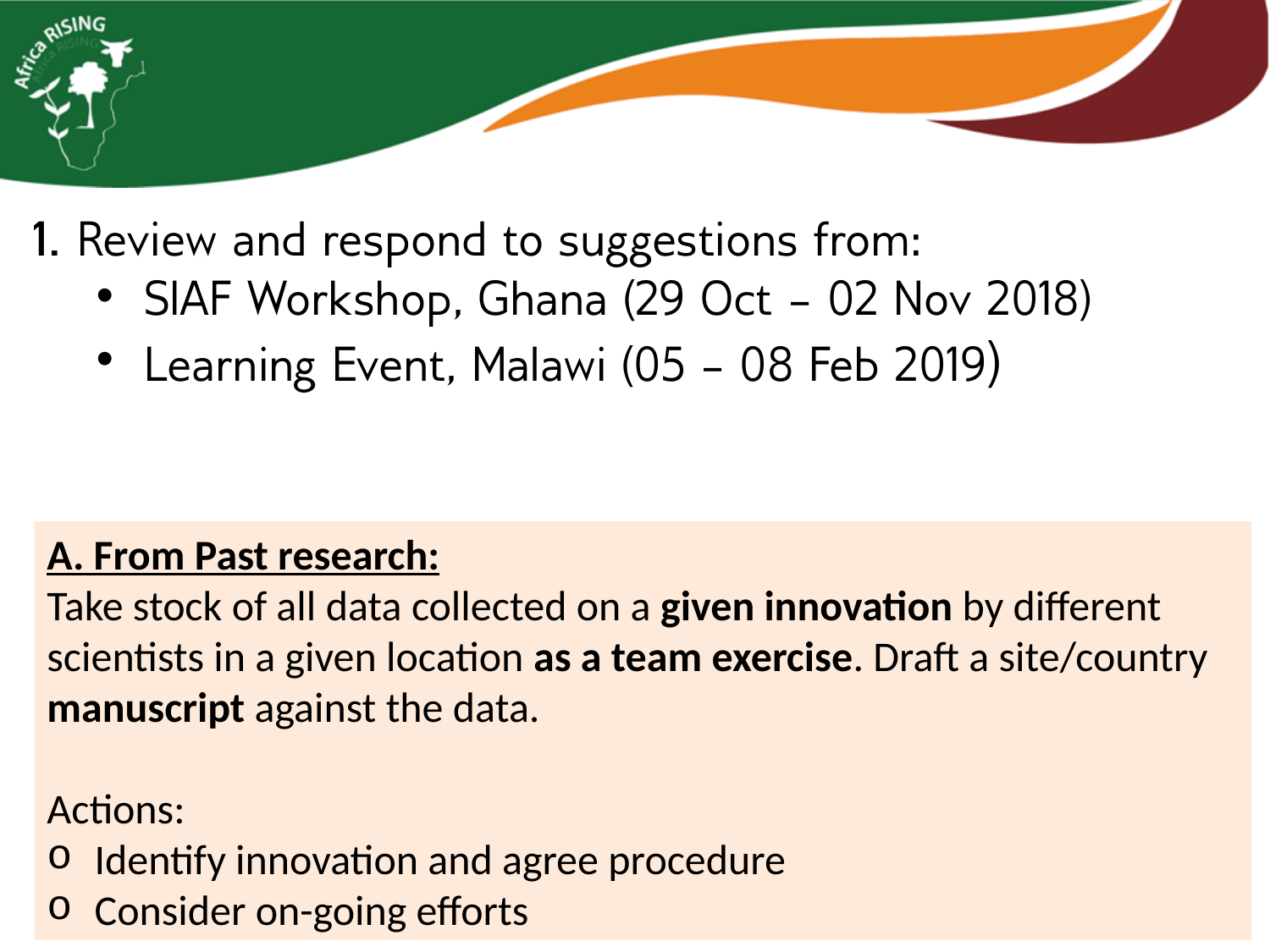

1. Review and respond to suggestions from:
SIAF Workshop, Ghana (29 Oct – 02 Nov 2018)
Learning Event, Malawi (05 – 08 Feb 2019)
A. From Past research:
Take stock of all data collected on a given innovation by different scientists in a given location as a team exercise. Draft a site/country manuscript against the data.

Actions:
Identify innovation and agree procedure
Consider on-going efforts